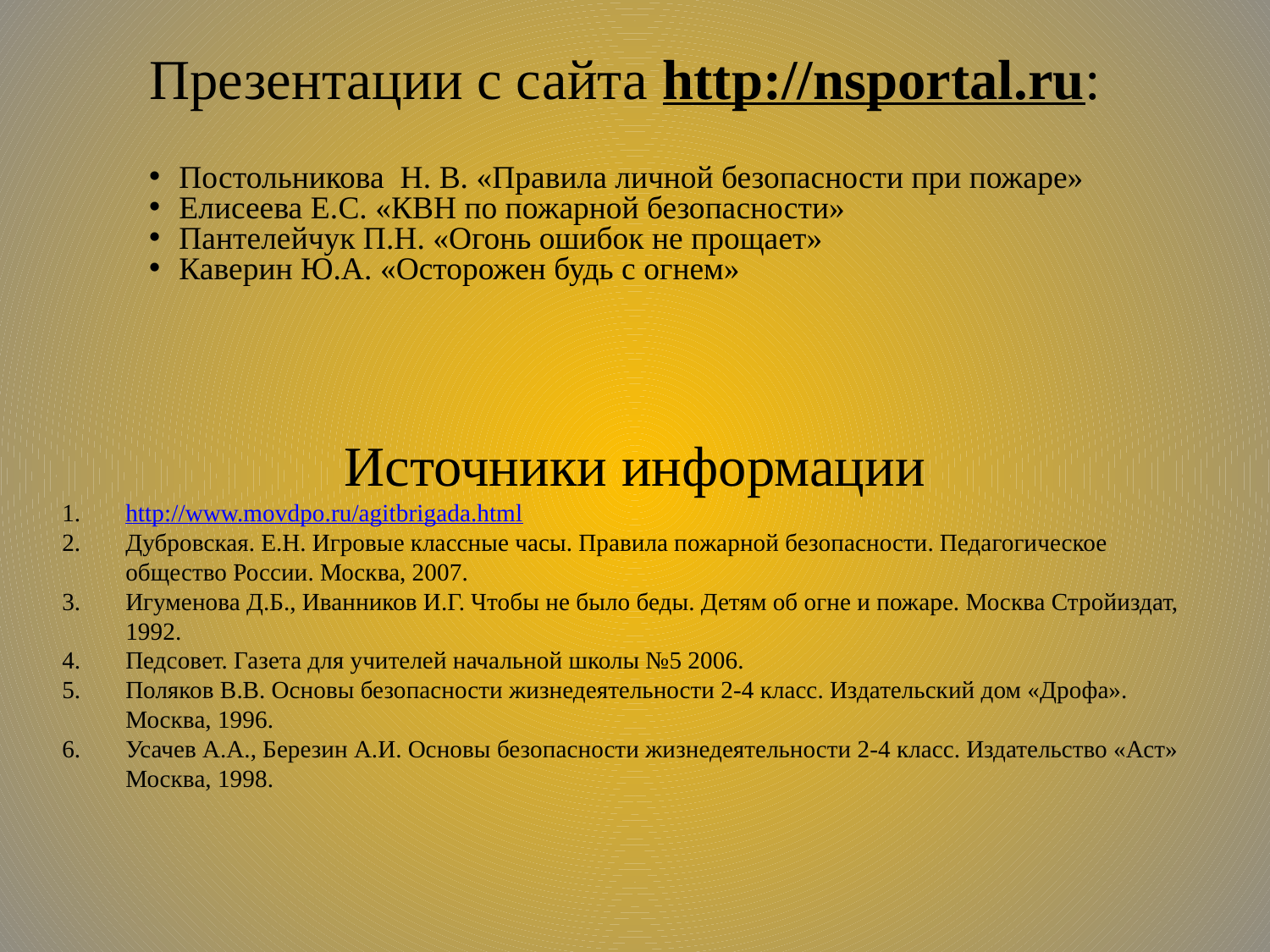

Презентации с сайта http://nsportal.ru:

Постольникова  Н. В. «Правила личной безопасности при пожаре»
Елисеева Е.С. «КВН по пожарной безопасности»
Пантелейчук П.Н. «Огонь ошибок не прощает»
Каверин Ю.А. «Осторожен будь с огнем»
Источники информации
http://www.movdpo.ru/agitbrigada.html
Дубровская. Е.Н. Игровые классные часы. Правила пожарной безопасности. Педагогическое общество России. Москва, 2007.
Игуменова Д.Б., Иванников И.Г. Чтобы не было беды. Детям об огне и пожаре. Москва Стройиздат, 1992.
Педсовет. Газета для учителей начальной школы №5 2006.
Поляков В.В. Основы безопасности жизнедеятельности 2-4 класс. Издательский дом «Дрофа». Москва, 1996.
Усачев А.А., Березин А.И. Основы безопасности жизнедеятельности 2-4 класс. Издательство «Аст» Москва, 1998.